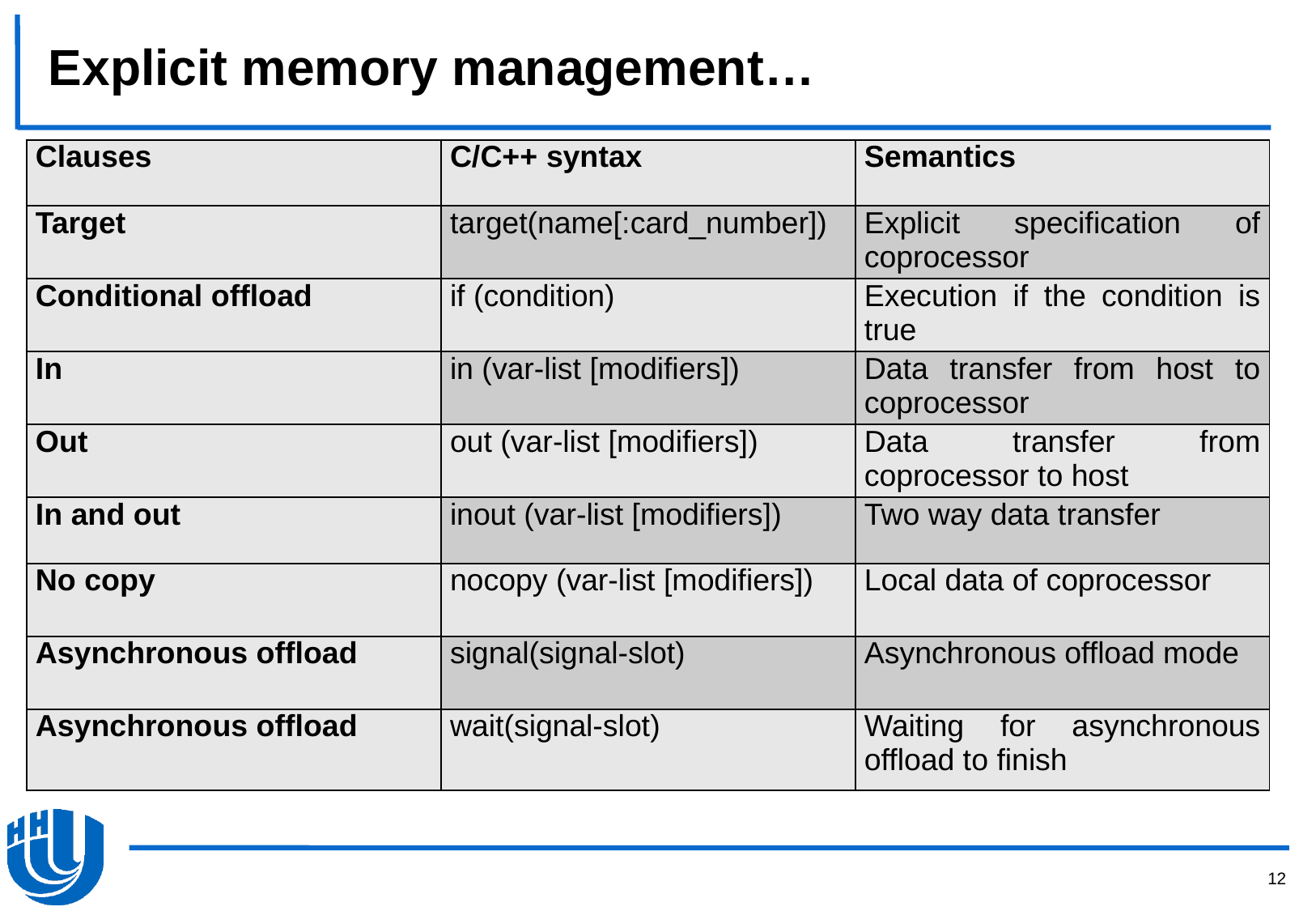

# Explicit memory management…
| Clauses | C/C++ syntax | Semantics |
| --- | --- | --- |
| Target | target(name[:card\_number]) | Explicit specification of coprocessor |
| Conditional offload | if (condition) | Execution if the condition is true |
| In | in (var-list [modifiers]) | Data transfer from host to coprocessor |
| Out | out (var-list [modifiers]) | Data transfer from coprocessor to host |
| In and out | inout (var-list [modifiers]) | Two way data transfer |
| No copy | nocopy (var-list [modifiers]) | Local data of coprocessor |
| Asynchronous offload | signal(signal-slot) | Asynchronous offload mode |
| Asynchronous offload | wait(signal-slot) | Waiting for asynchronous offload to finish |
12